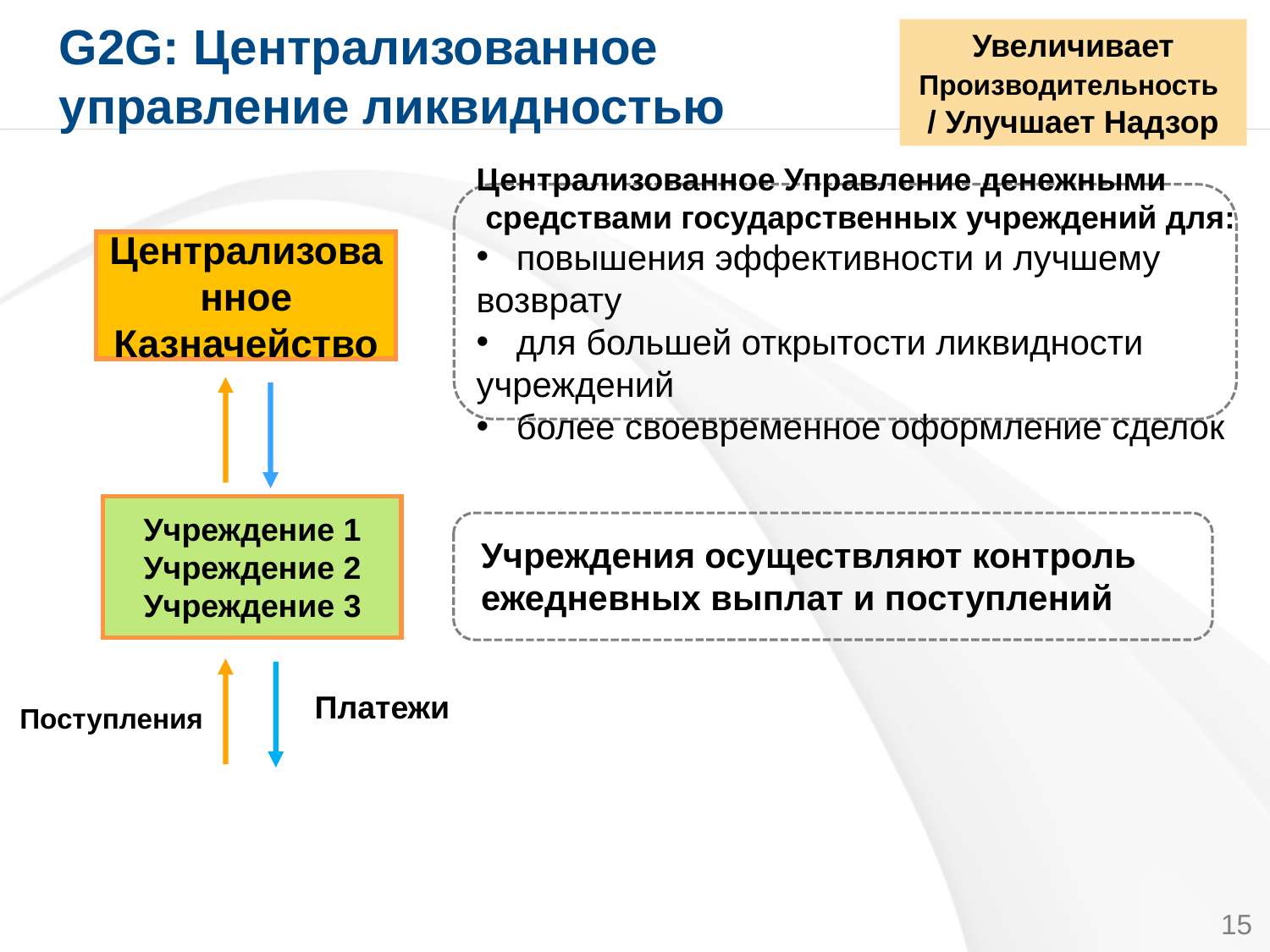

G2G: Централизованное управление ликвидностью
Увеличивает Производительность  / Улучшает Надзор
Централизованное Управление денежными
 средствами государственных учреждений для:
 повышения эффективности и лучшему
возврату
 для большей открытости ликвидности
учреждений
 более своевременное оформление сделок

Централизованное Казначейство

Учреждение 1
Учреждение 2
Учреждение 3

Учреждения осуществляют контроль ежедневных выплат и поступлений
Платежи

Поступления